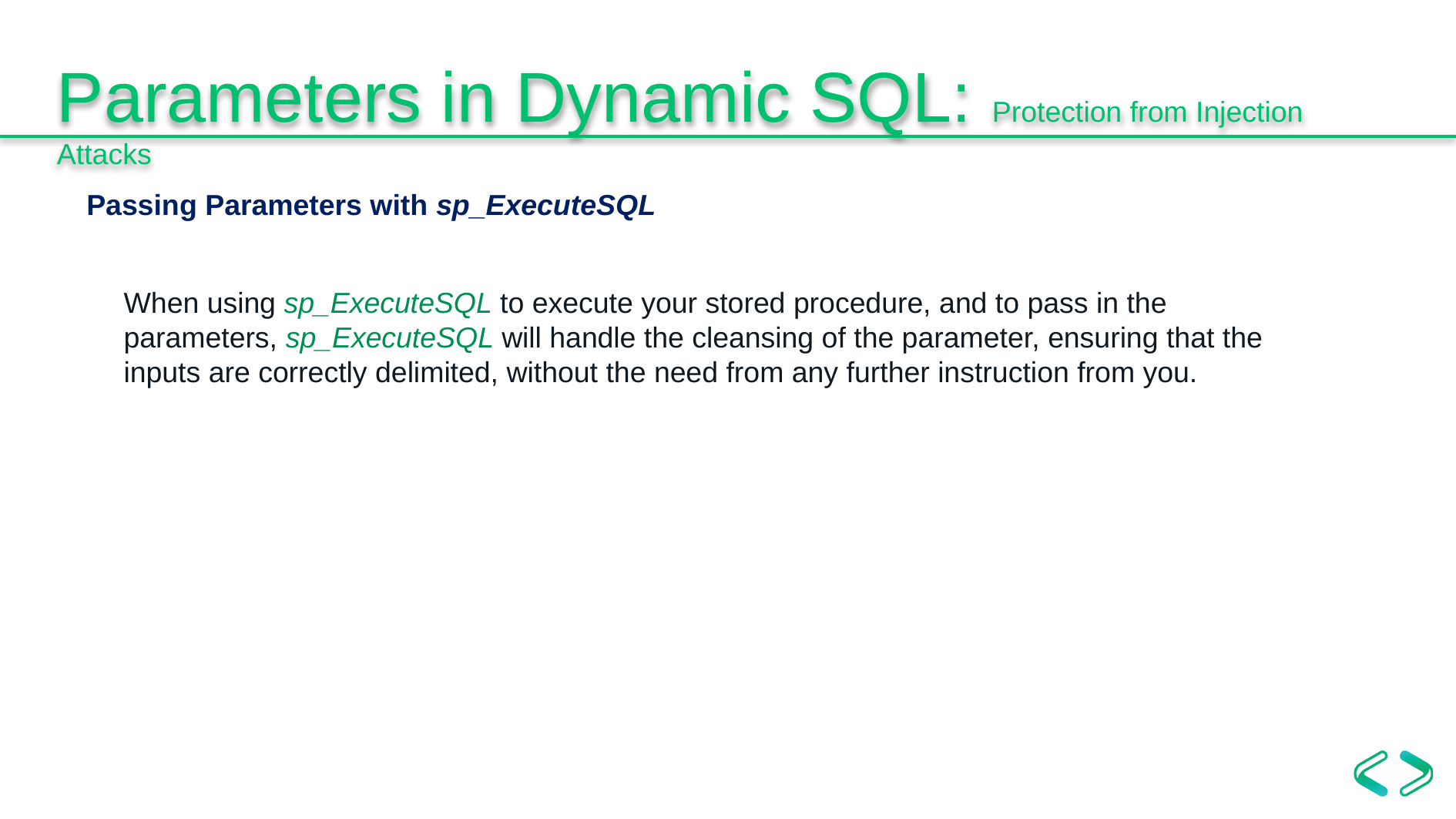

Parameters in Dynamic SQL: Protection from Injection Attacks
Passing Parameters with sp_ExecuteSQL
When using sp_ExecuteSQL to execute your stored procedure, and to pass in the parameters, sp_ExecuteSQL will handle the cleansing of the parameter, ensuring that the inputs are correctly delimited, without the need from any further instruction from you.